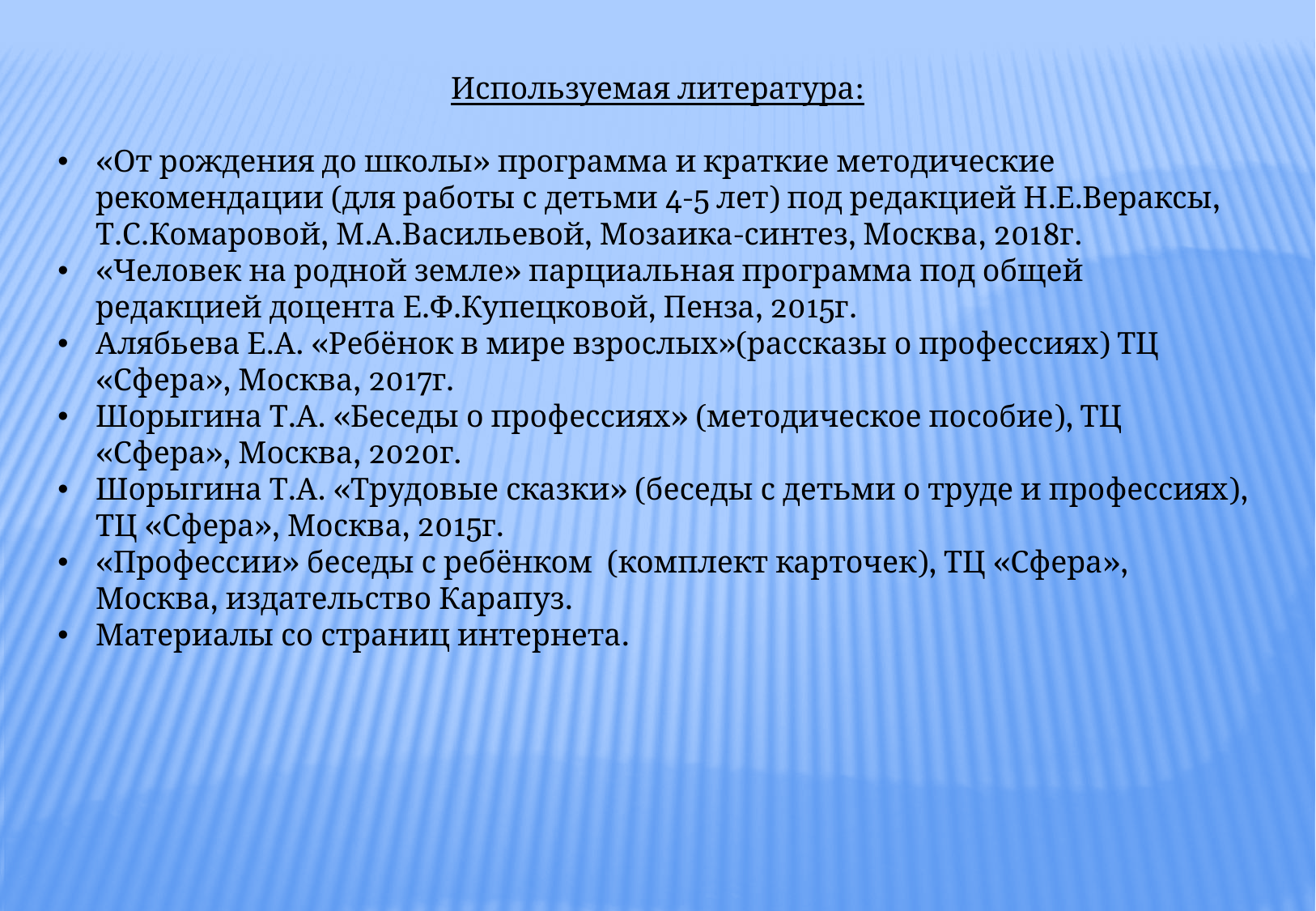

Используемая литература:

«От рождения до школы» программа и краткие методические рекомендации (для работы с детьми 4-5 лет) под редакцией Н.Е.Вераксы, Т.С.Комаровой, М.А.Васильевой, Мозаика-синтез, Москва, 2018г.
«Человек на родной земле» парциальная программа под общей редакцией доцента Е.Ф.Купецковой, Пенза, 2015г.
Алябьева Е.А. «Ребёнок в мире взрослых»(рассказы о профессиях) ТЦ «Сфера», Москва, 2017г.
Шорыгина Т.А. «Беседы о профессиях» (методическое пособие), ТЦ «Сфера», Москва, 2020г.
Шорыгина Т.А. «Трудовые сказки» (беседы с детьми о труде и профессиях), ТЦ «Сфера», Москва, 2015г.
«Профессии» беседы с ребёнком  (комплект карточек), ТЦ «Сфера», Москва, издательство Карапуз.
Материалы со страниц интернета.